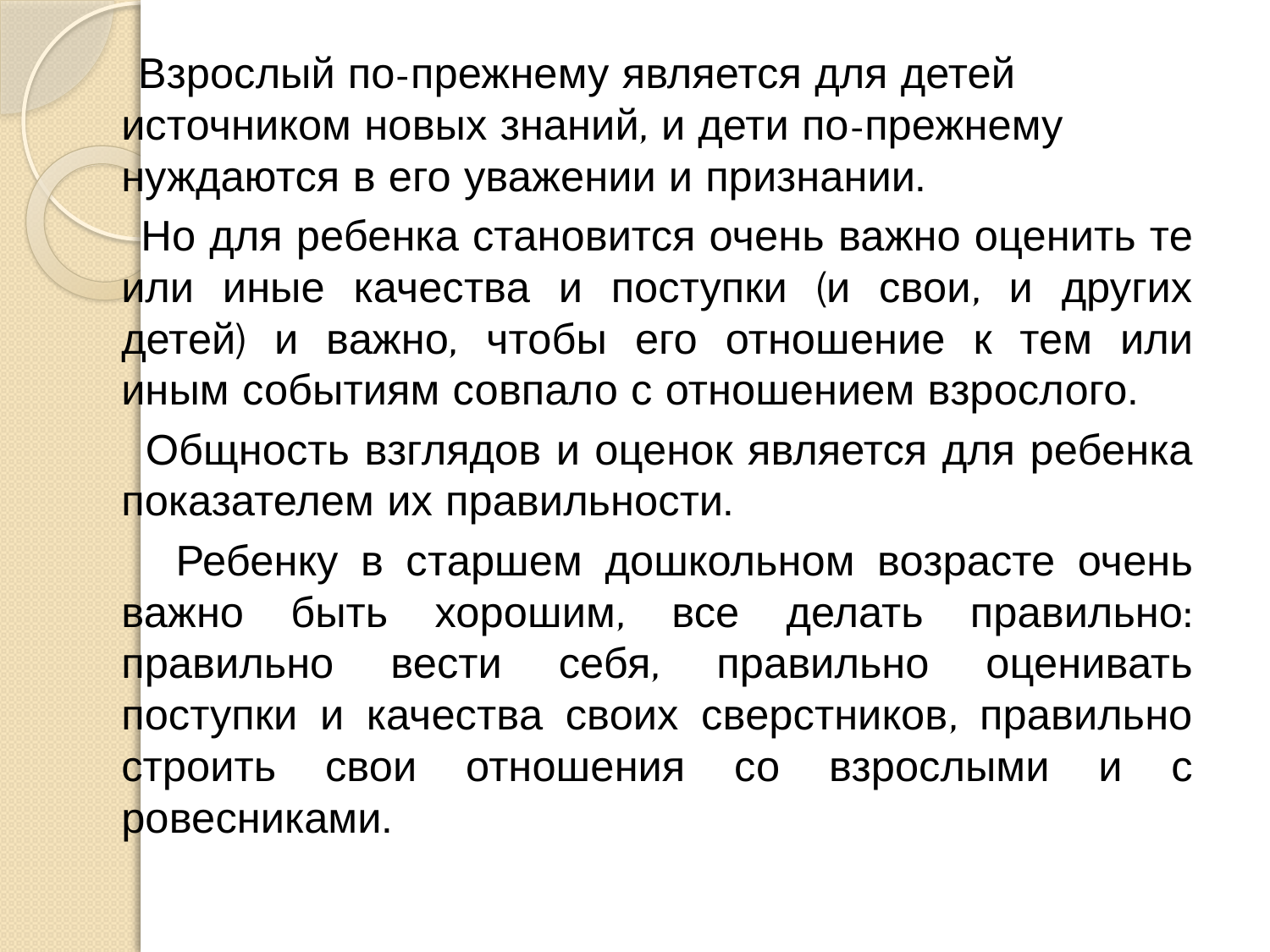

Взрослый по-прежнему является для детей источником новых знаний, и дети по-прежнему нуждаются в его уважении и признании.
    Но для ребенка становится очень важно оценить те или иные качества и поступки (и свои, и других детей) и важно, чтобы его отношение к тем или иным событиям совпало с отношением взрослого.
    Общность взглядов и оценок является для ребенка показателем их правильности.
    Ребенку в старшем дошкольном возрасте очень важно быть хорошим, все делать правильно: правильно вести себя, правильно оценивать поступки и качества своих сверстников, правильно строить свои отношения со взрослыми и с ровесниками.